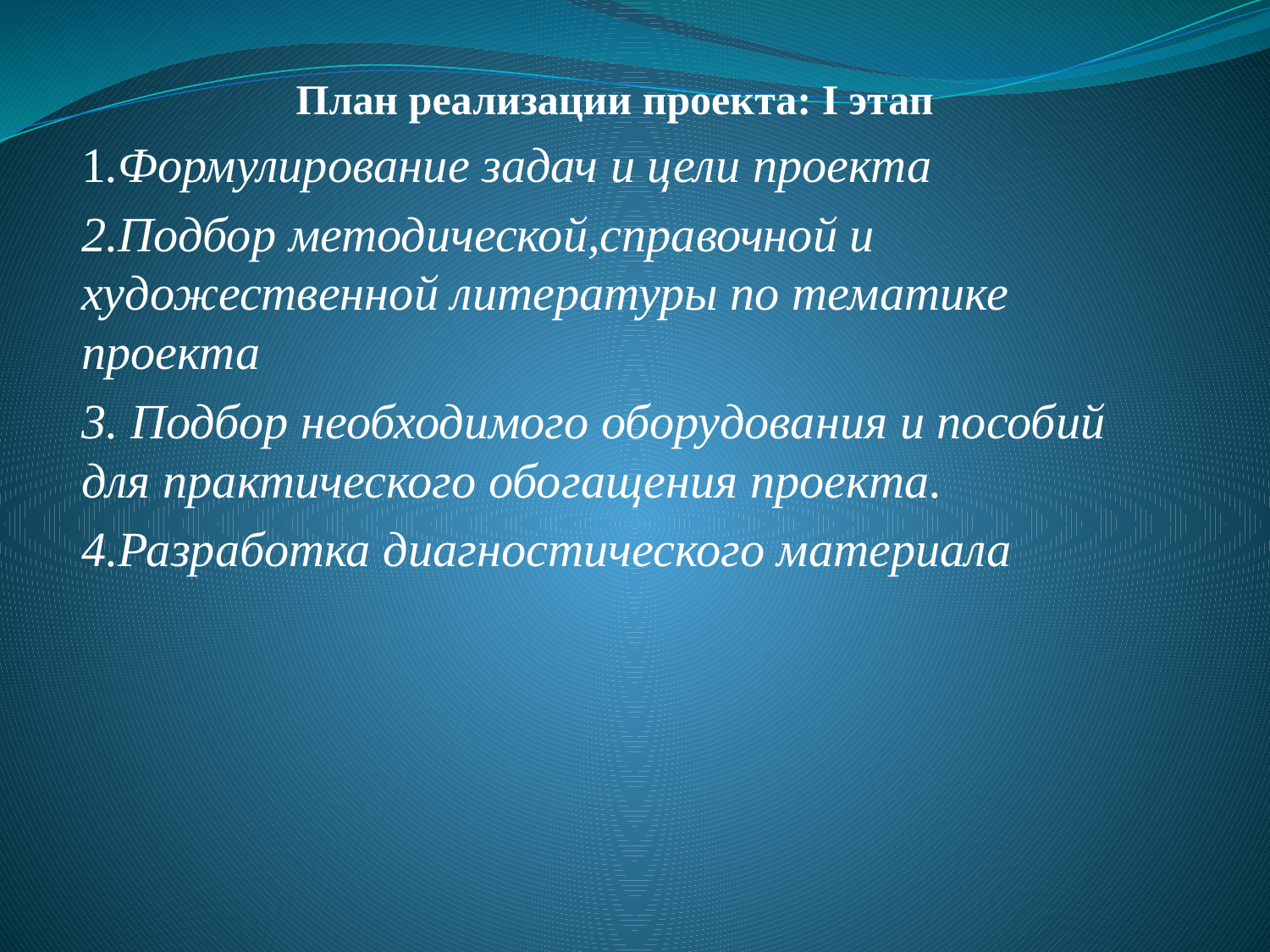

План реализации проекта: I этап
1.Формулирование задач и цели проекта
2.Подбор методической,справочной и художественной литературы по тематике проекта
3. Подбор необходимого оборудования и пособий для практического обогащения проекта.
4.Разработка диагностического материала